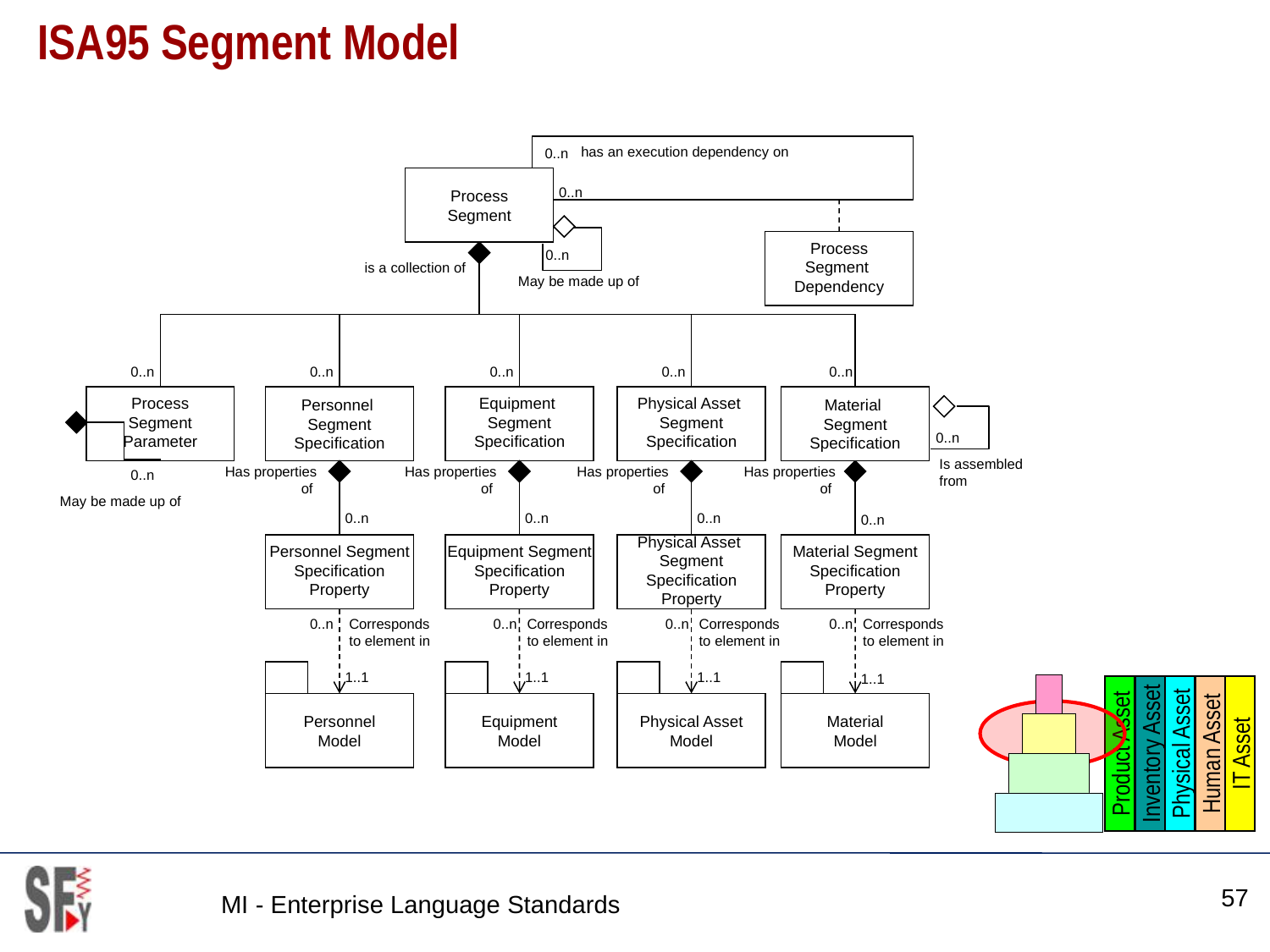

# ISA95 Segment Model

has an execution dependency on
0..n
Process
Segment
0..n

Process
Segment
Dependency
0..n

is a collection of
May be made up of
0..n
0..n
0..n
0..n
0..n
Process
Segment
Parameter
Personnel
Segment
Specification
Equipment
Segment
Specification
Physical Asset
Segment
Specification
Material
Segment
Specification

0..n
Is assembled
from

Has properties
of
Has properties
of
Has properties
of
Has properties
of
0..n

May be made up of
0..n
0..n
0..n
0..n
Personnel Segment
Specification
Property
Equipment Segment
Specification
Property
Physical Asset
Segment
Specification
Property
Material Segment
Specification
Property
0..n
Corresponds
to element in
0..n
Corresponds
to element in
0..n
Corresponds
to element in
0..n
Corresponds
to element in
Product Asset
Inventory Asset
Physical Asset
Human Asset
IT Asset

Personnel
Model
1..1

Equipment
Model
1..1

Physical Asset
Model
1..1

Material
Model
1..1

57
MI - Enterprise Language Standards